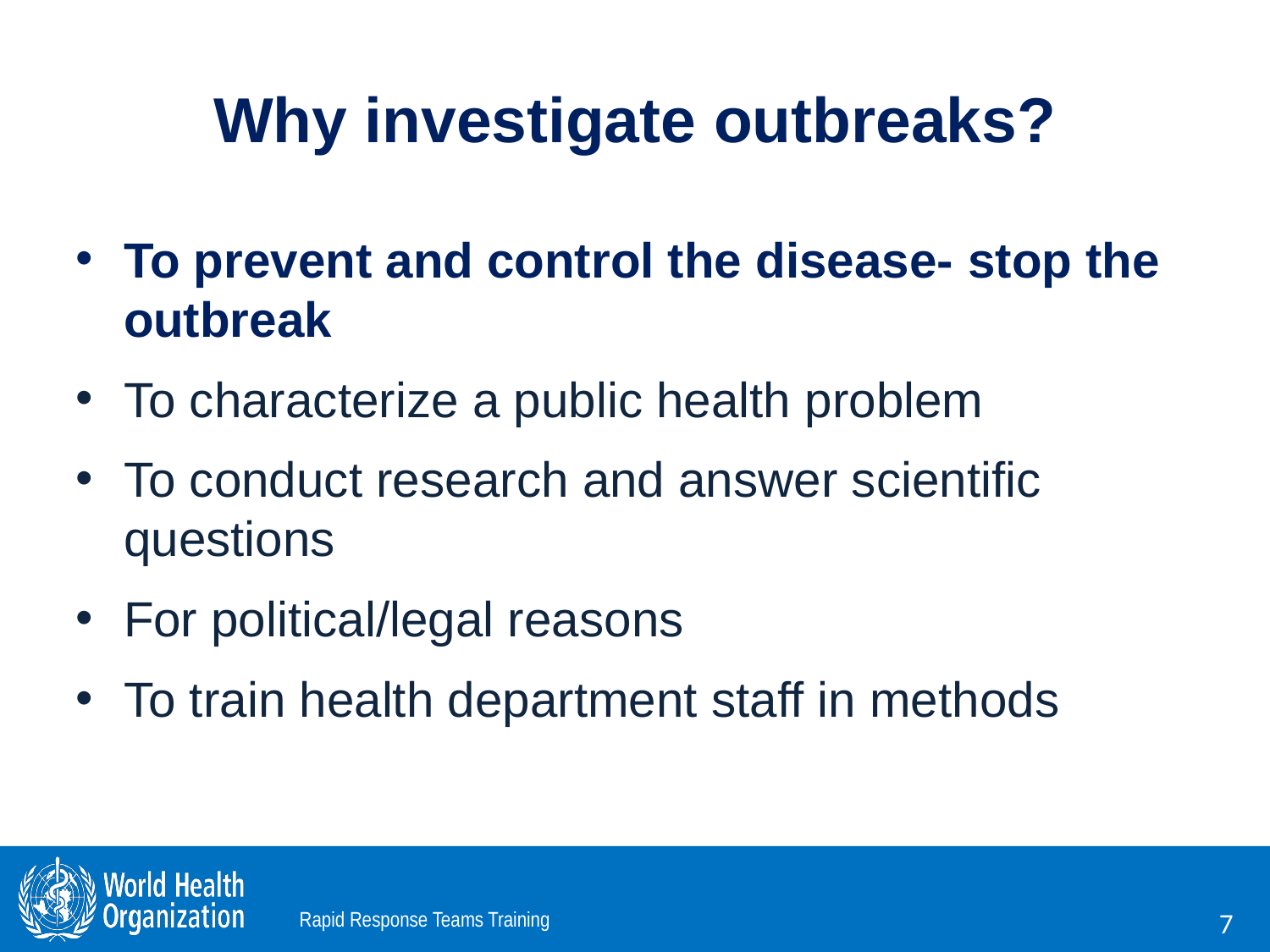

# Why investigate outbreaks?
To prevent and control the disease- stop the outbreak
To characterize a public health problem
To conduct research and answer scientific questions
For political/legal reasons
To train health department staff in methods